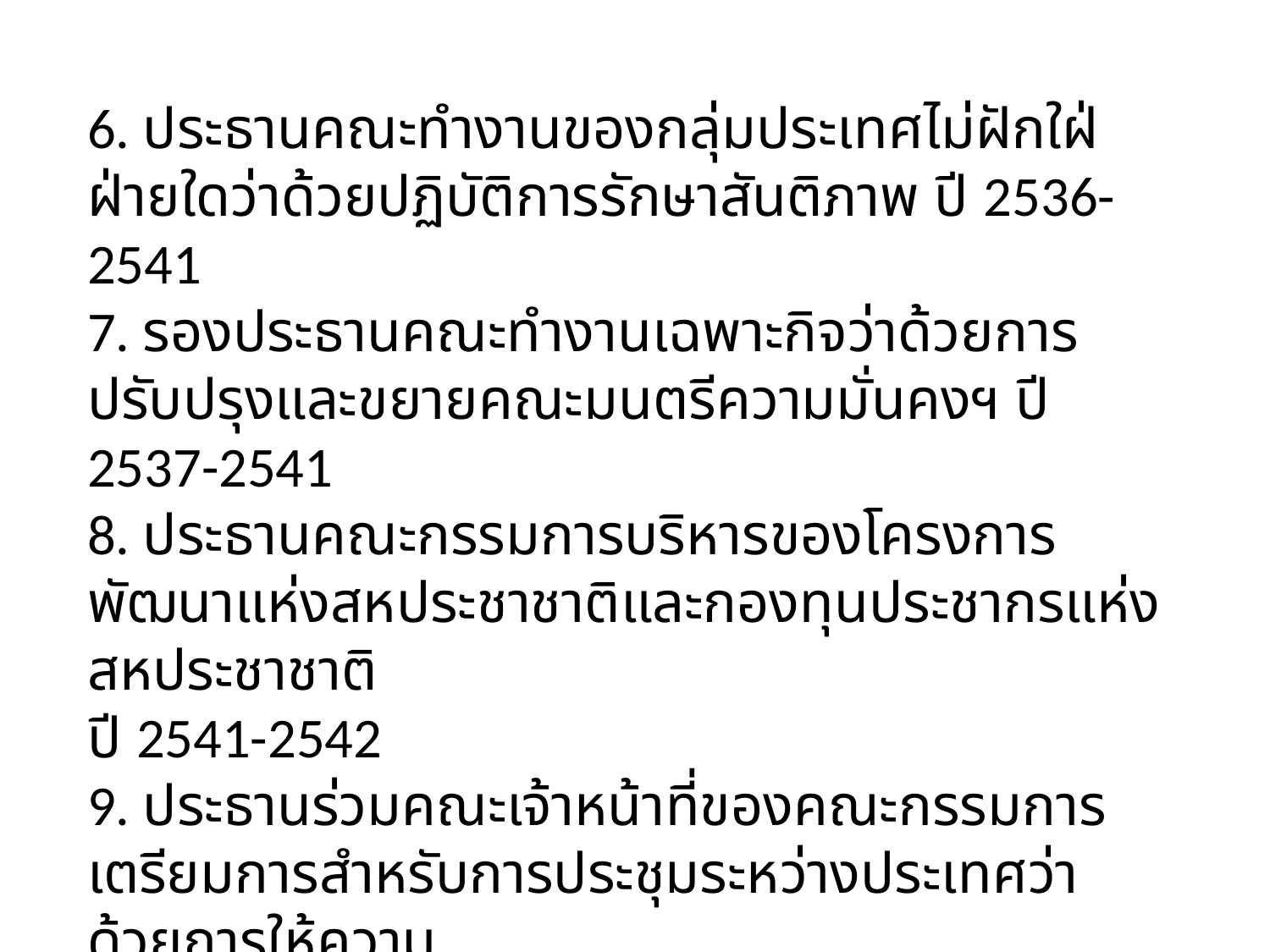

6. ประธานคณะทำงานของกลุ่มประเทศไม่ฝักใฝ่ฝ่ายใดว่าด้วยปฏิบัติการรักษาสันติภาพ ปี 2536-2541
7. รองประธานคณะทำงานเฉพาะกิจว่าด้วยการปรับปรุงและขยายคณะมนตรีความมั่นคงฯ ปี 2537-2541
8. ประธานคณะกรรมการบริหารของโครงการพัฒนาแห่งสหประชาชาติและกองทุนประชากรแห่งสหประชาชาติ
ปี 2541-2542
9. ประธานร่วมคณะเจ้าหน้าที่ของคณะกรรมการเตรียมการสำหรับการประชุมระหว่างประเทศว่าด้วยการให้ความ
สนับสนุนด้านการเงินสำหรับการพัฒนา ปี 2543
10. ฯลฯ